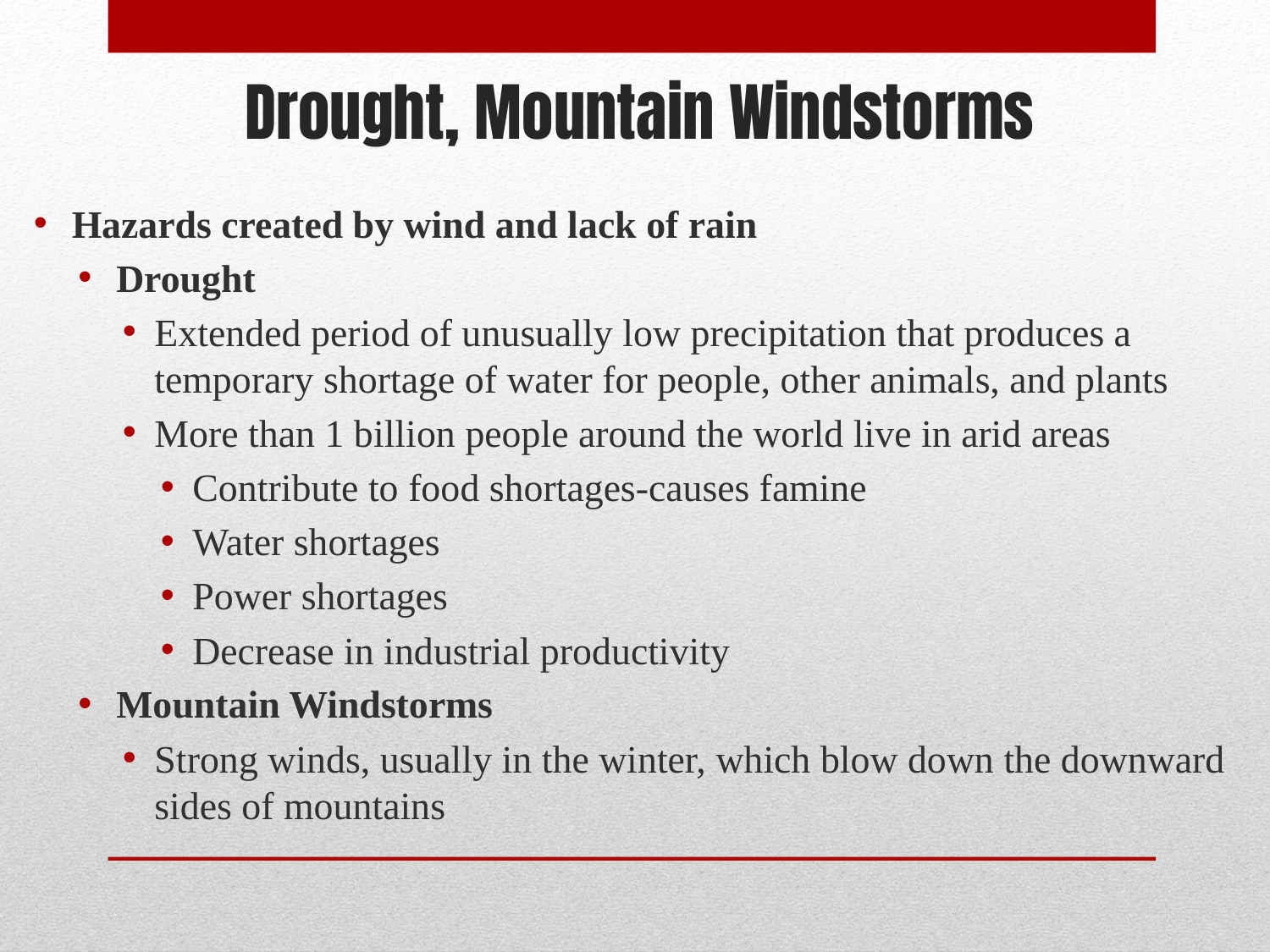

Drought, Mountain Windstorms
Hazards created by wind and lack of rain
Drought
Extended period of unusually low precipitation that produces a temporary shortage of water for people, other animals, and plants
More than 1 billion people around the world live in arid areas
Contribute to food shortages-causes famine
Water shortages
Power shortages
Decrease in industrial productivity
Mountain Windstorms
Strong winds, usually in the winter, which blow down the downward sides of mountains